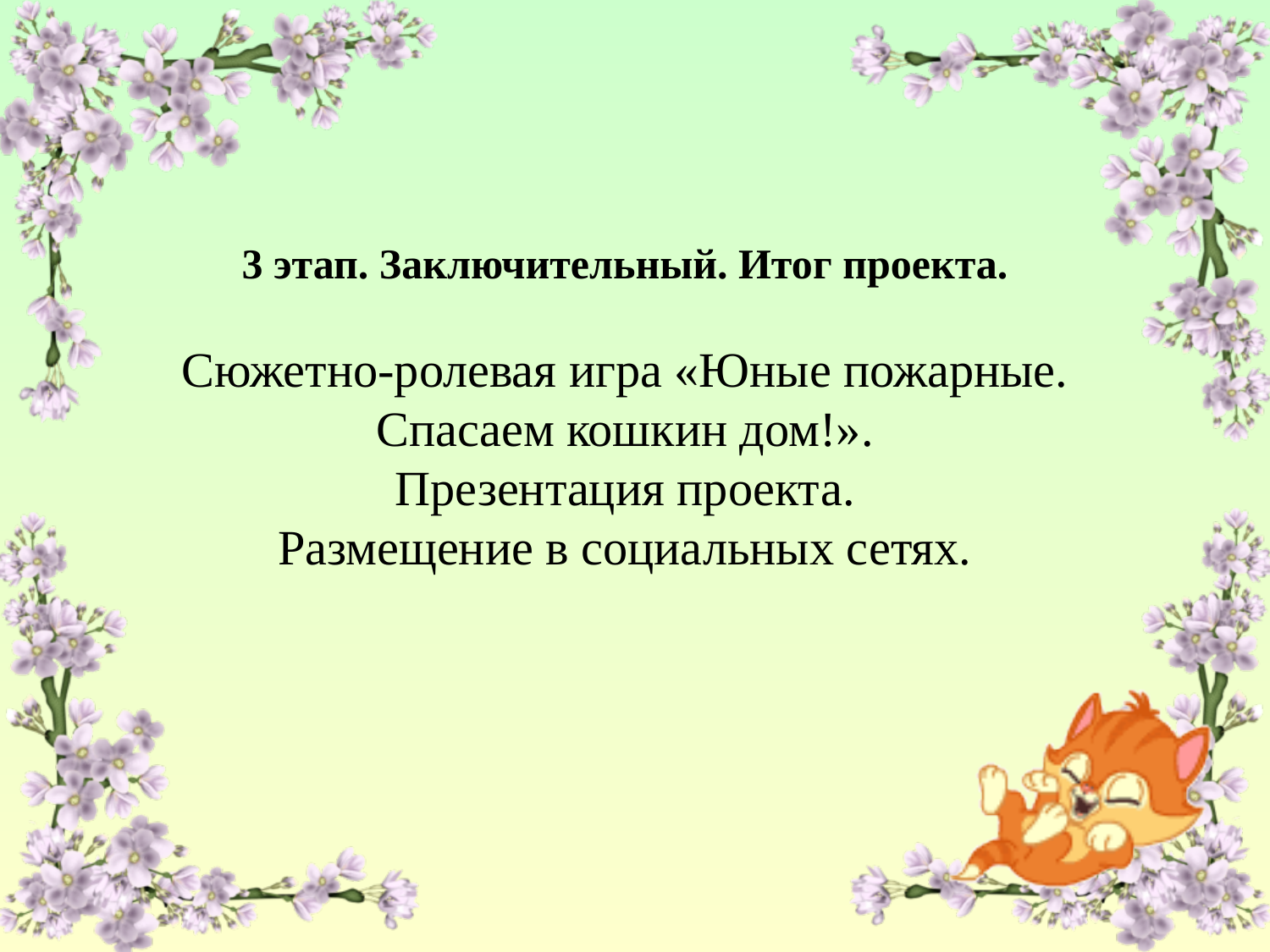

# 3 этап. Заключительный. Итог проекта. Сюжетно-ролевая игра «Юные пожарные. Спасаем кошкин дом!». Презентация проекта. Размещение в социальных сетях.